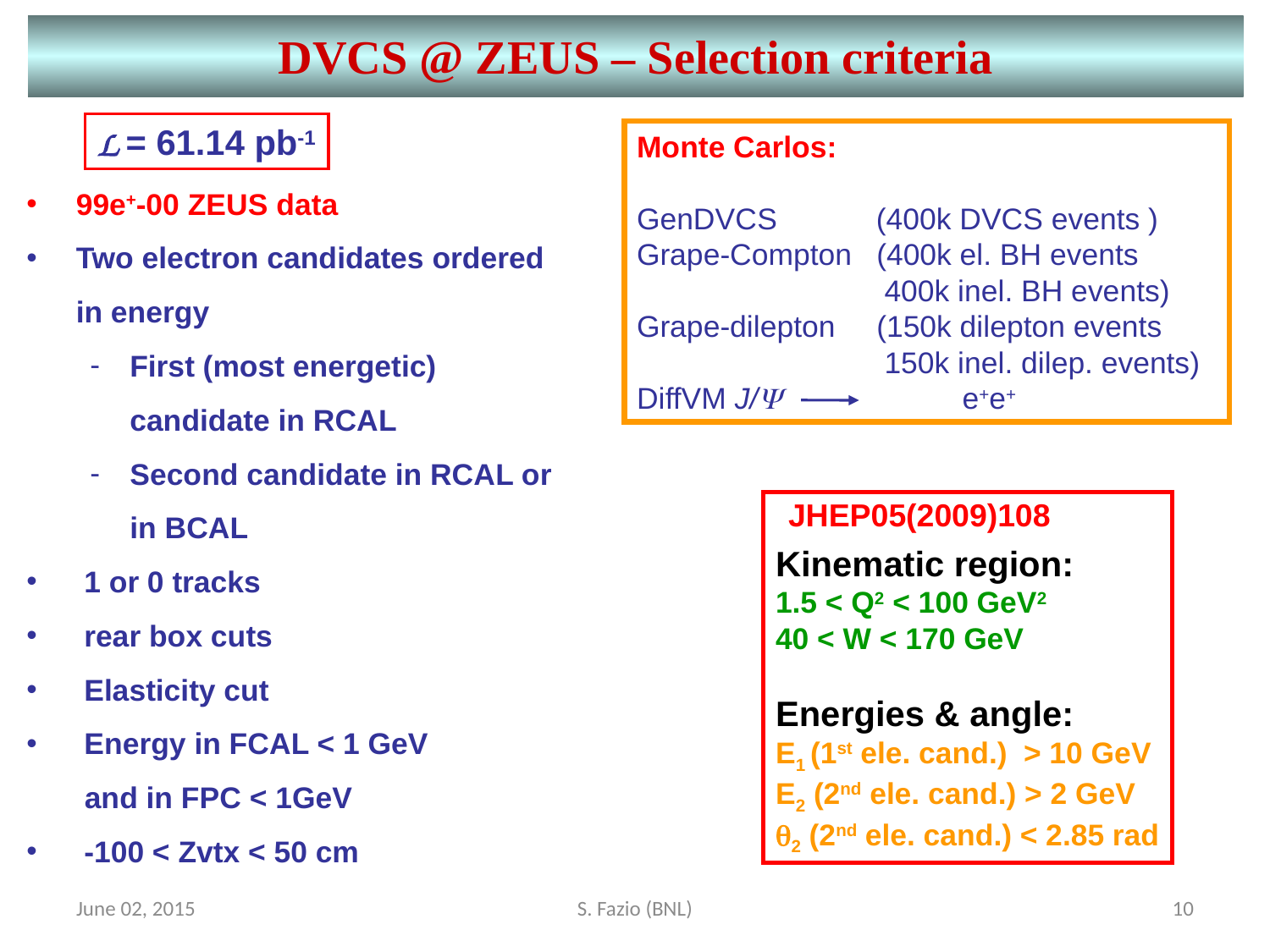

DVCS @ ZEUS – Selection criteria
L = 61.14 pb-1
Monte Carlos:

GenDVCS            (400k DVCS events )
Grape-Compton   (400k el. BH events
                              400k inel. BH events)
Grape-dilepton     (150k dilepton events
                              150k inel. dilep. events)
DiffVM J/Ψ            e+e+

99e+-00 ZEUS data
Two electron candidates ordered in energy
First (most energetic) candidate in RCAL
Second candidate in RCAL or in BCAL
 1 or 0 tracks
 rear box cuts
 Elasticity cut
 Energy in FCAL < 1 GeV
       and in FPC < 1GeV
 -100 < Zvtx < 50 cm

JHEP05(2009)108

Kinematic region:
1.5 < Q2 < 100 GeV2
40 < W < 170 GeV

Energies & angle:
E1 (1st ele. cand.)  > 10 GeV
E2 (2nd ele. cand.) > 2 GeV
θ2 (2nd ele. cand.) < 2.85 rad
June 02, 2015
S. Fazio (BNL)
10